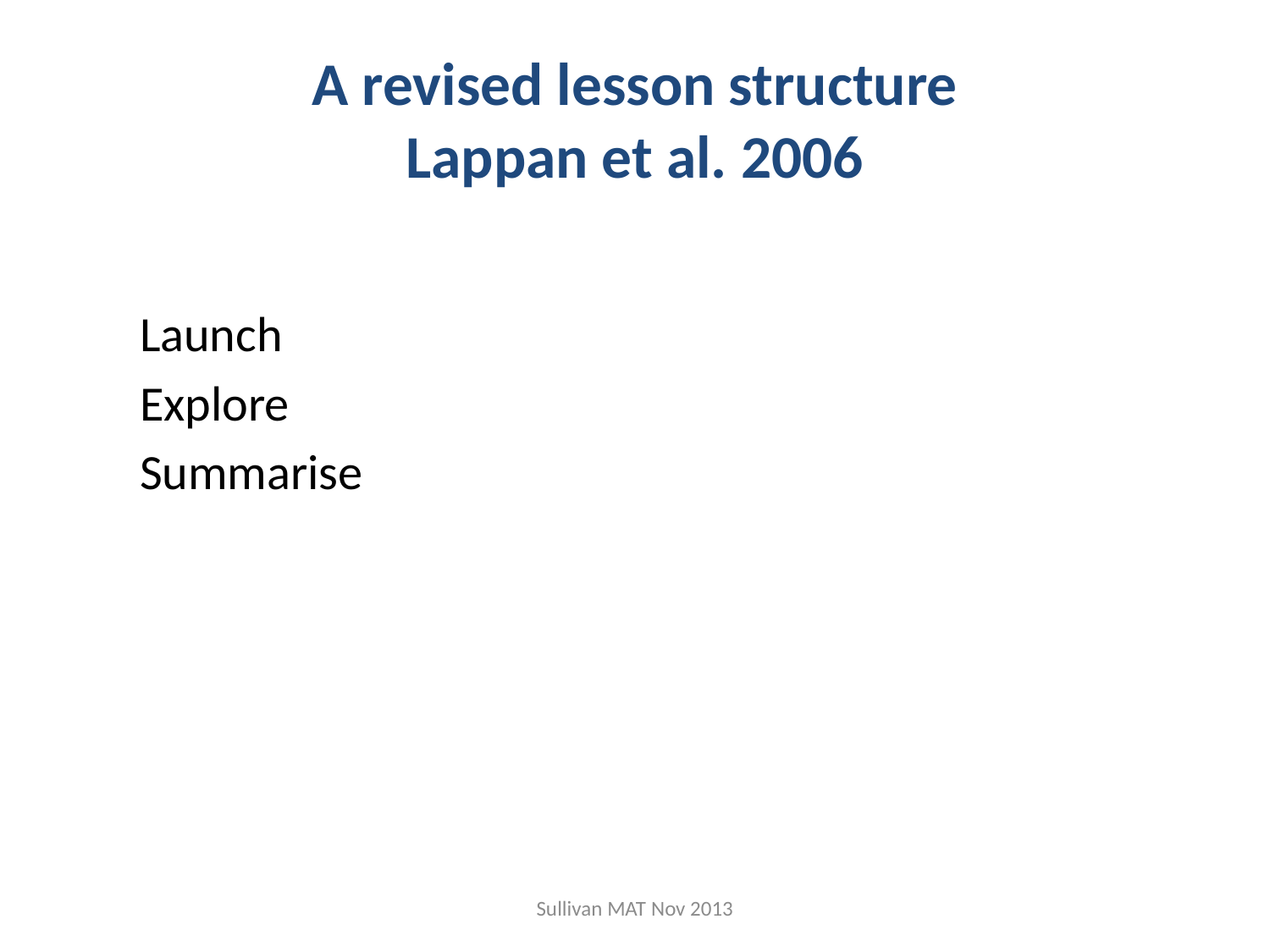

# A revised lesson structure Lappan et al. 2006
Launch
Explore
Summarise
Sullivan MAT Nov 2013